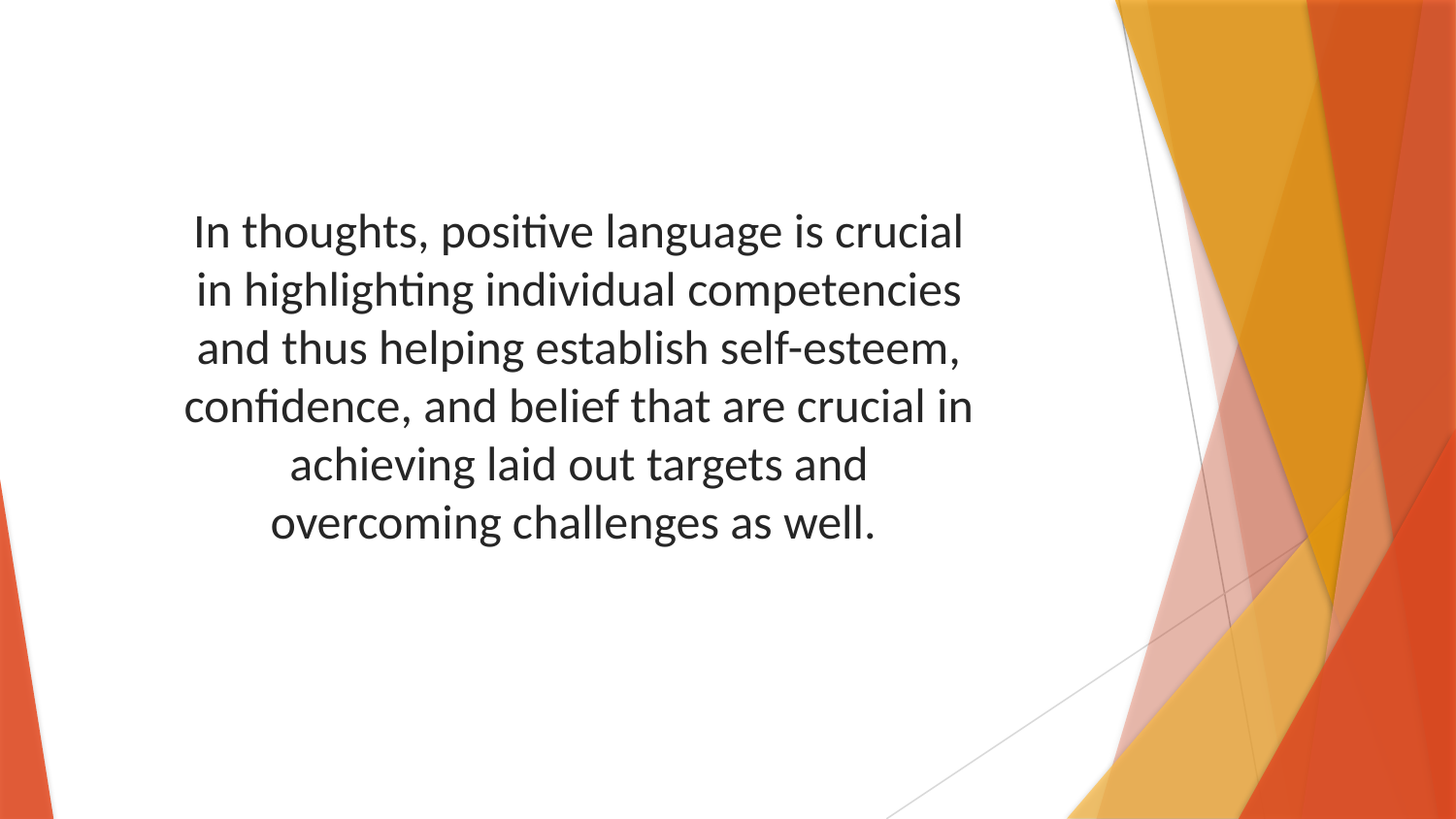

In thoughts, positive language is crucial in highlighting individual competencies and thus helping establish self-esteem, confidence, and belief that are crucial in achieving laid out targets and overcoming challenges as well.